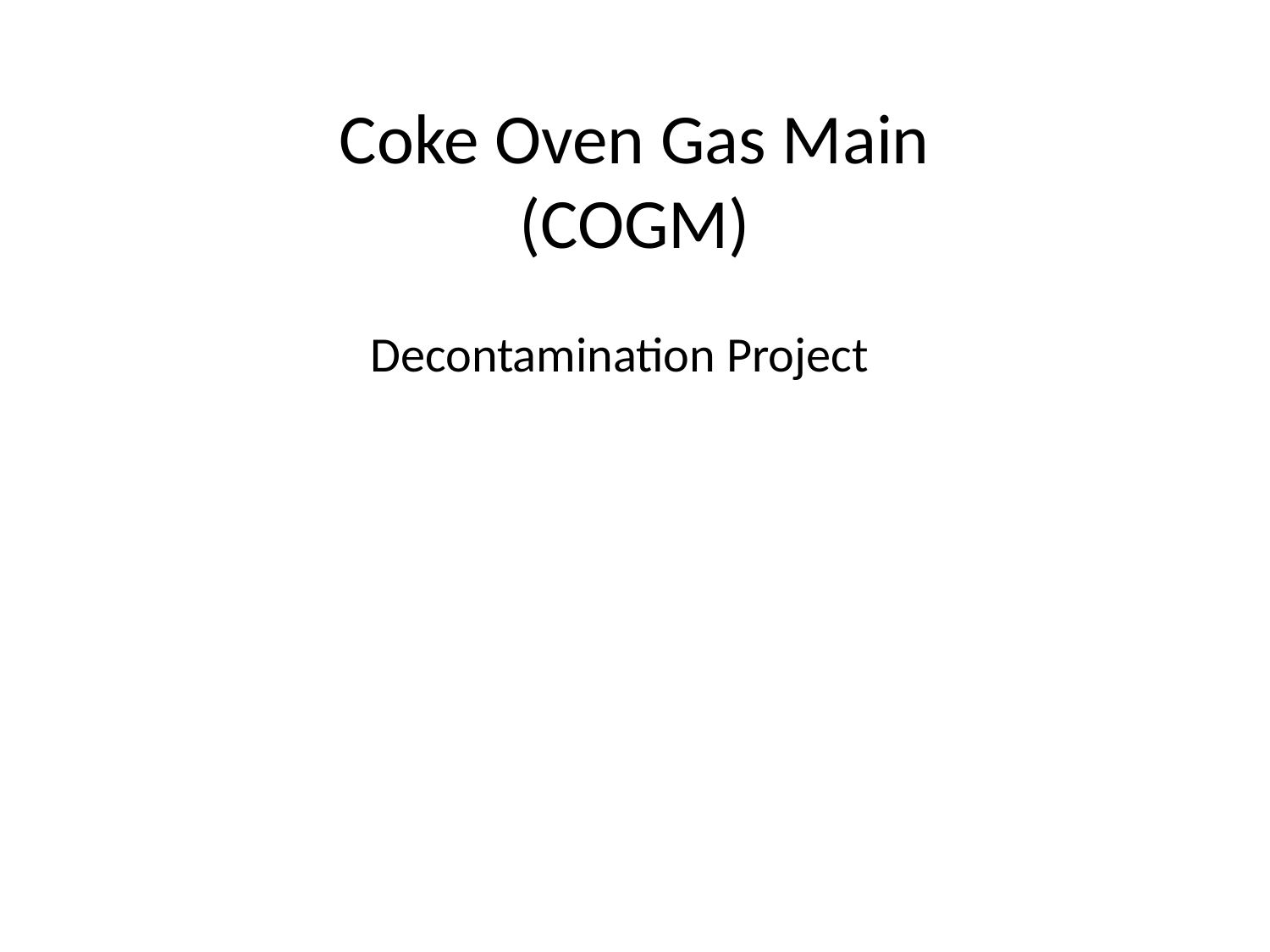

# Coke Oven Gas Main (COGM)
Decontamination Project